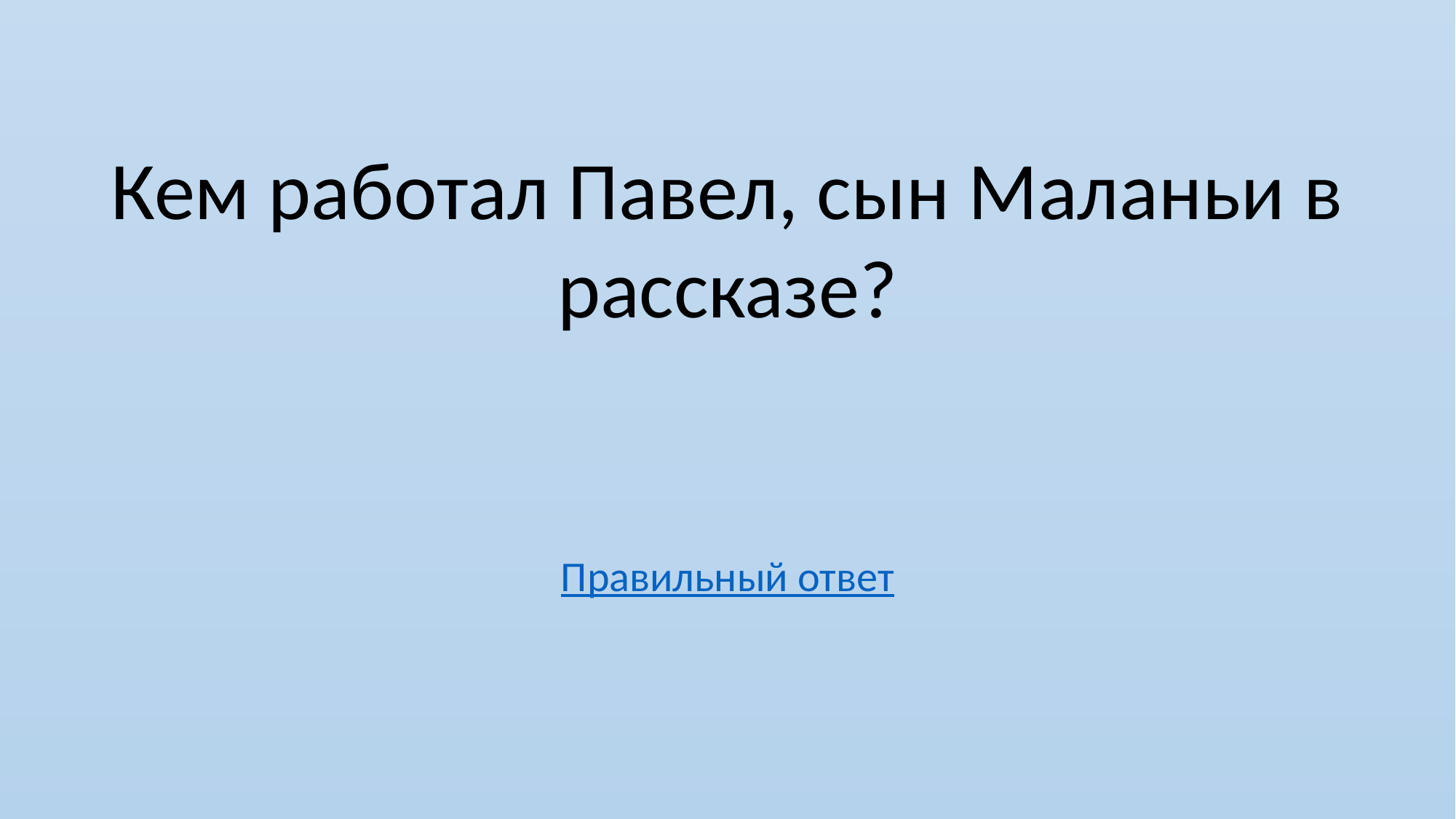

Кем работал Павел, сын Маланьи в рассказе?
Правильный ответ